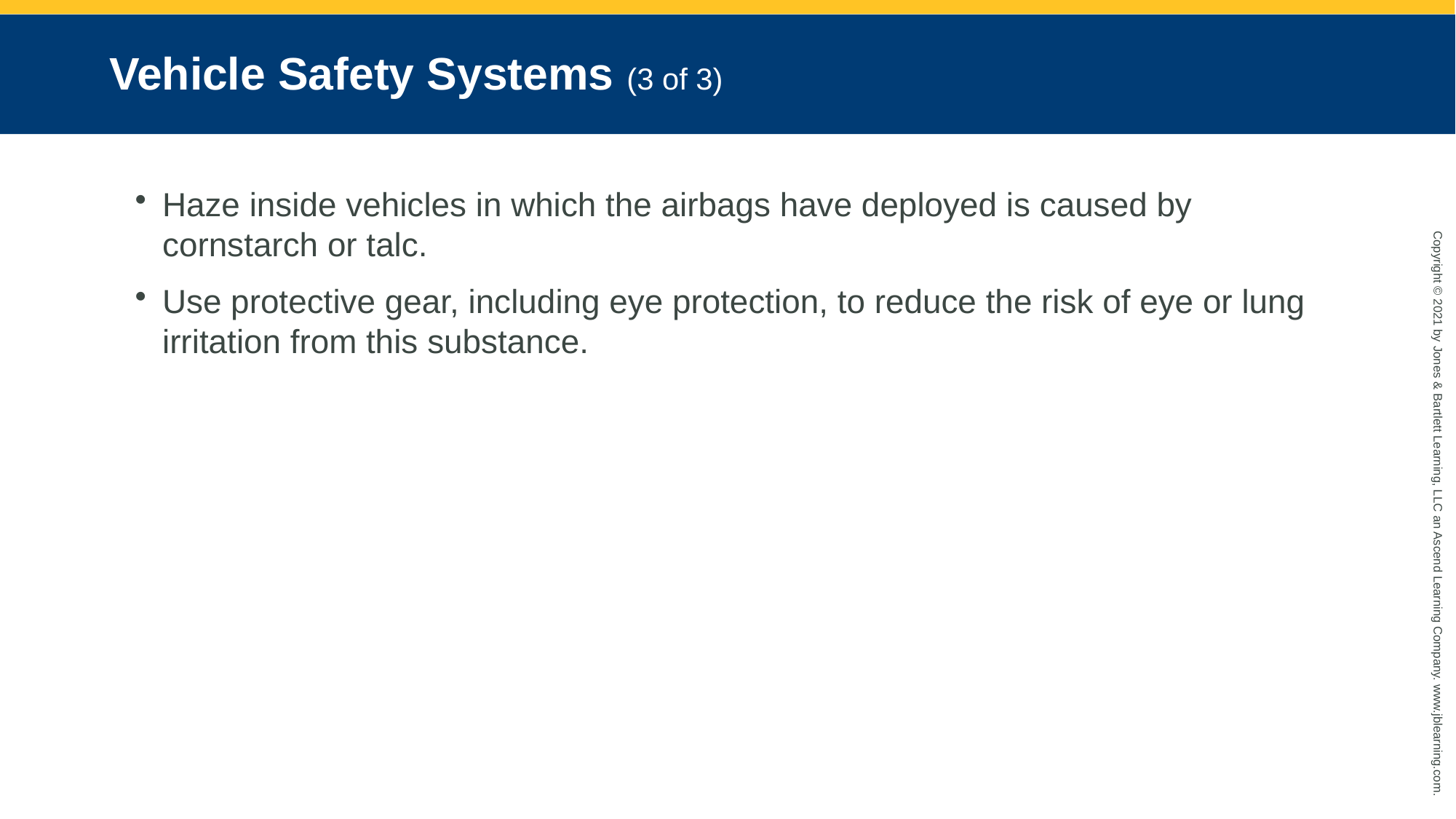

# Vehicle Safety Systems (3 of 3)
Haze inside vehicles in which the airbags have deployed is caused by cornstarch or talc.
Use protective gear, including eye protection, to reduce the risk of eye or lung irritation from this substance.